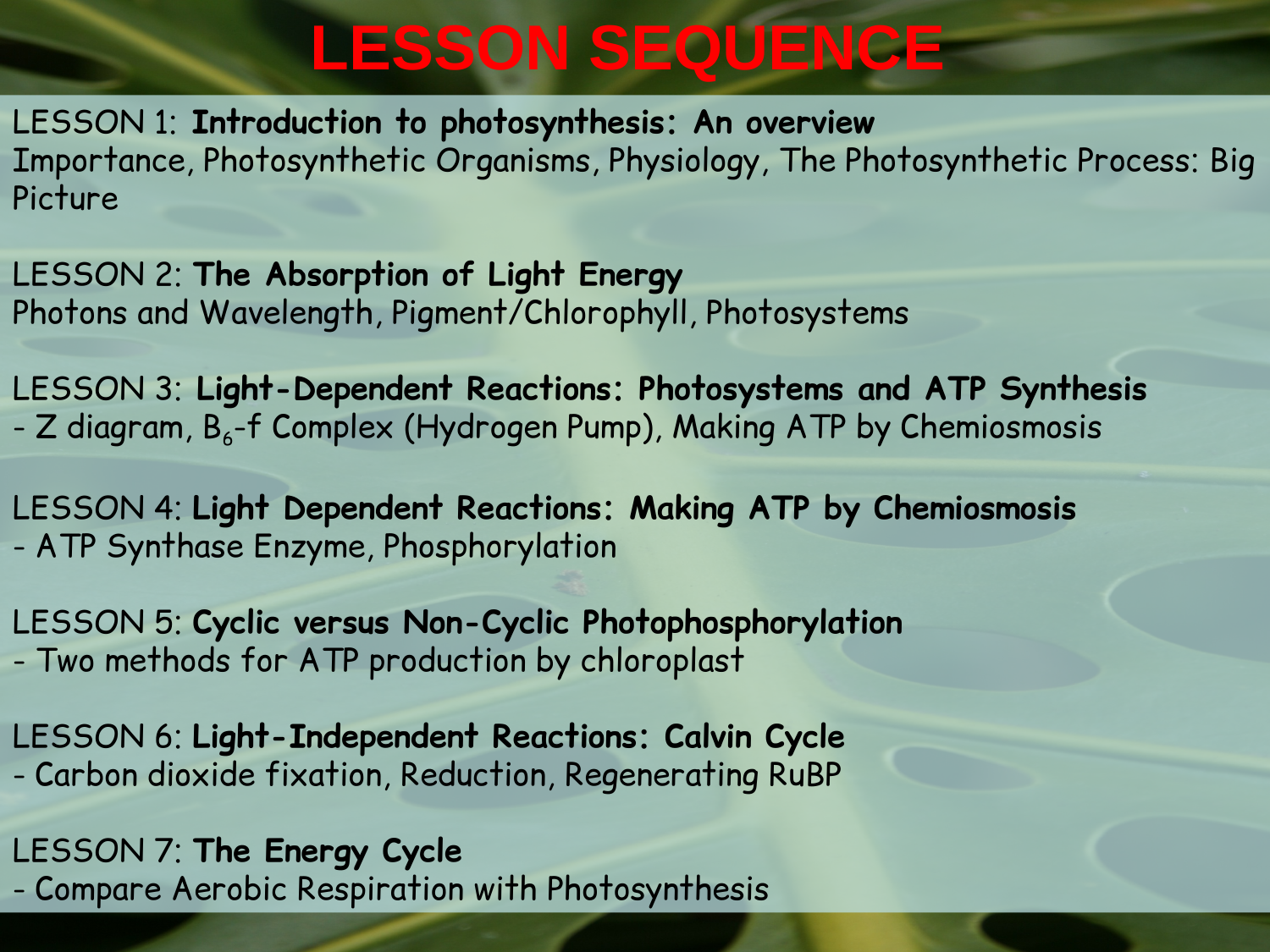

Lesson Sequence
LESSON 1: Introduction to photosynthesis: An overview
Importance, Photosynthetic Organisms, Physiology, The Photosynthetic Process: Big Picture

LESSON 2: The Absorption of Light Energy
Photons and Wavelength, Pigment/Chlorophyll, Photosystems

LESSON 3: Light-Dependent Reactions: Photosystems and ATP Synthesis
- Z diagram, B6-f Complex (Hydrogen Pump), Making ATP by Chemiosmosis

LESSON 4: Light Dependent Reactions: Making ATP by Chemiosmosis
- ATP Synthase Enzyme, Phosphorylation

LESSON 5: Cyclic versus Non-Cyclic Photophosphorylation
- Two methods for ATP production by chloroplast

LESSON 6: Light-Independent Reactions: Calvin Cycle
- Carbon dioxide fixation, Reduction, Regenerating RuBP

LESSON 7: The Energy Cycle
- Compare Aerobic Respiration with Photosynthesis